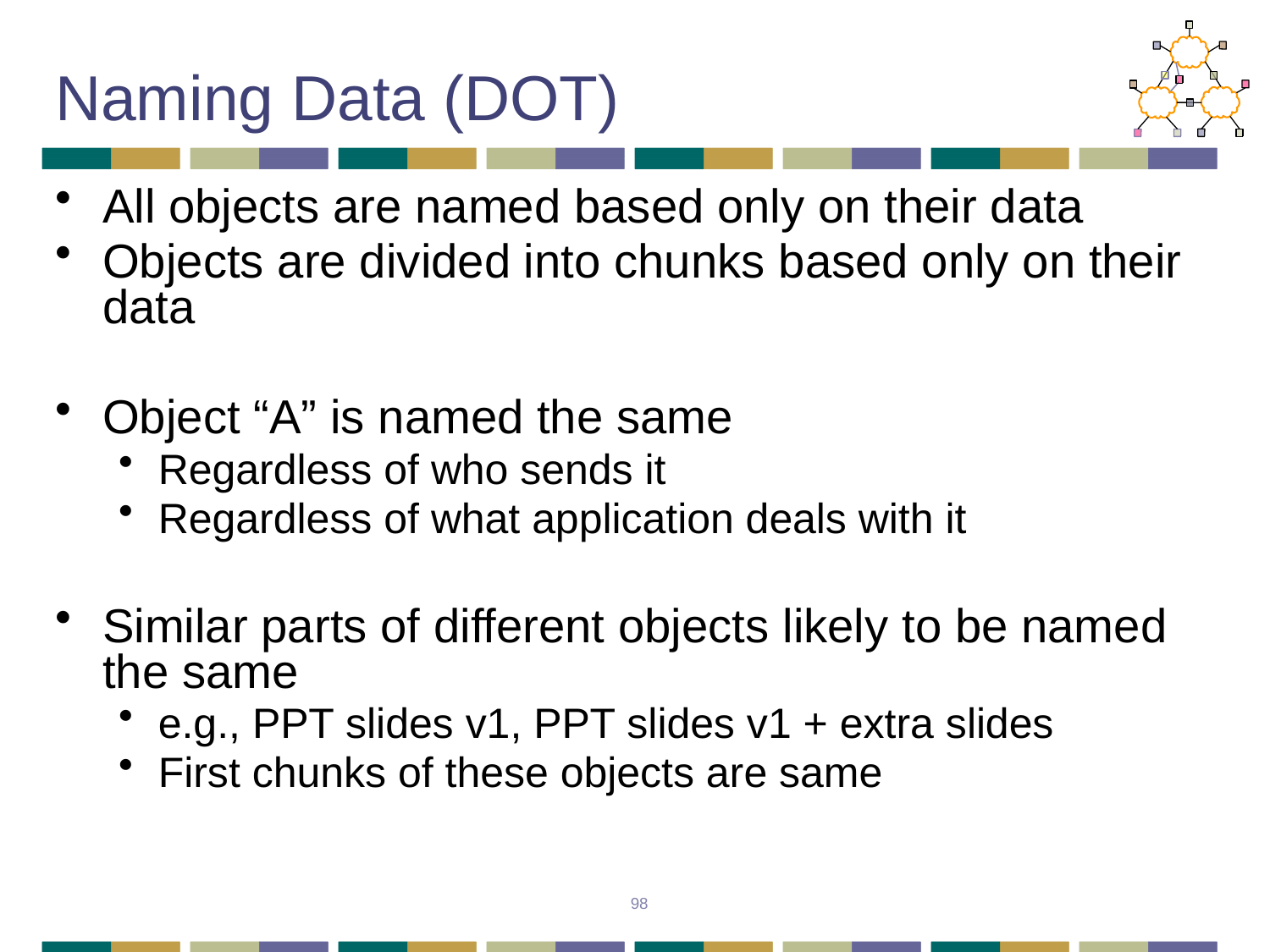

# Naming Data (DOT)
All objects are named based only on their data
Objects are divided into chunks based only on their data

Object “A” is named the same
Regardless of who sends it
Regardless of what application deals with it

Similar parts of different objects likely to be named the same
e.g., PPT slides v1, PPT slides v1 + extra slides
First chunks of these objects are same
98